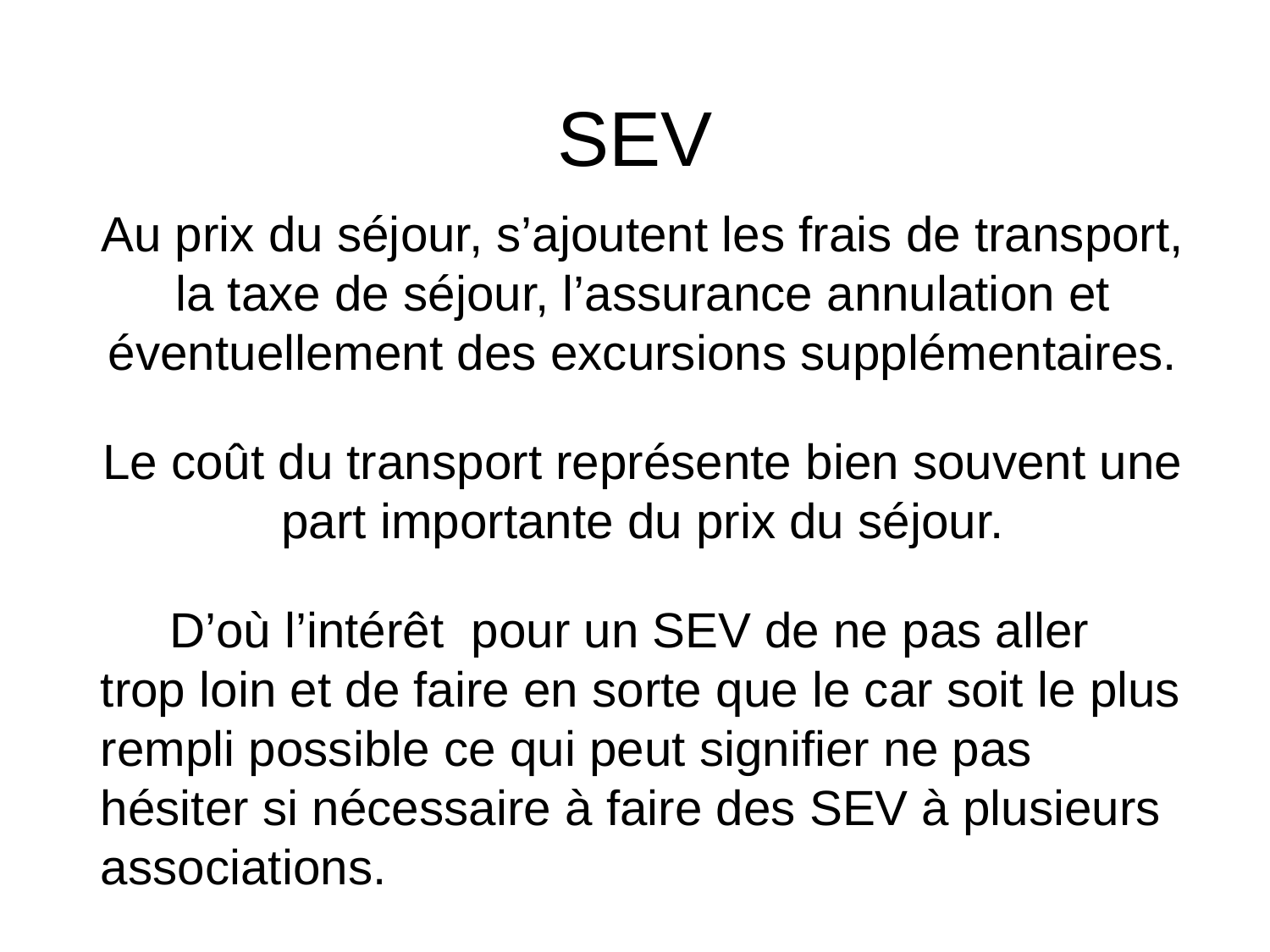

# SEV
Au prix du séjour, s’ajoutent les frais de transport, la taxe de séjour, l’assurance annulation et éventuellement des excursions supplémentaires.

Le coût du transport représente bien souvent une part importante du prix du séjour.

     D’où l’intérêt  pour un SEV de ne pas aller trop loin et de faire en sorte que le car soit le plus rempli possible ce qui peut signifier ne pas hésiter si nécessaire à faire des SEV à plusieurs associations.